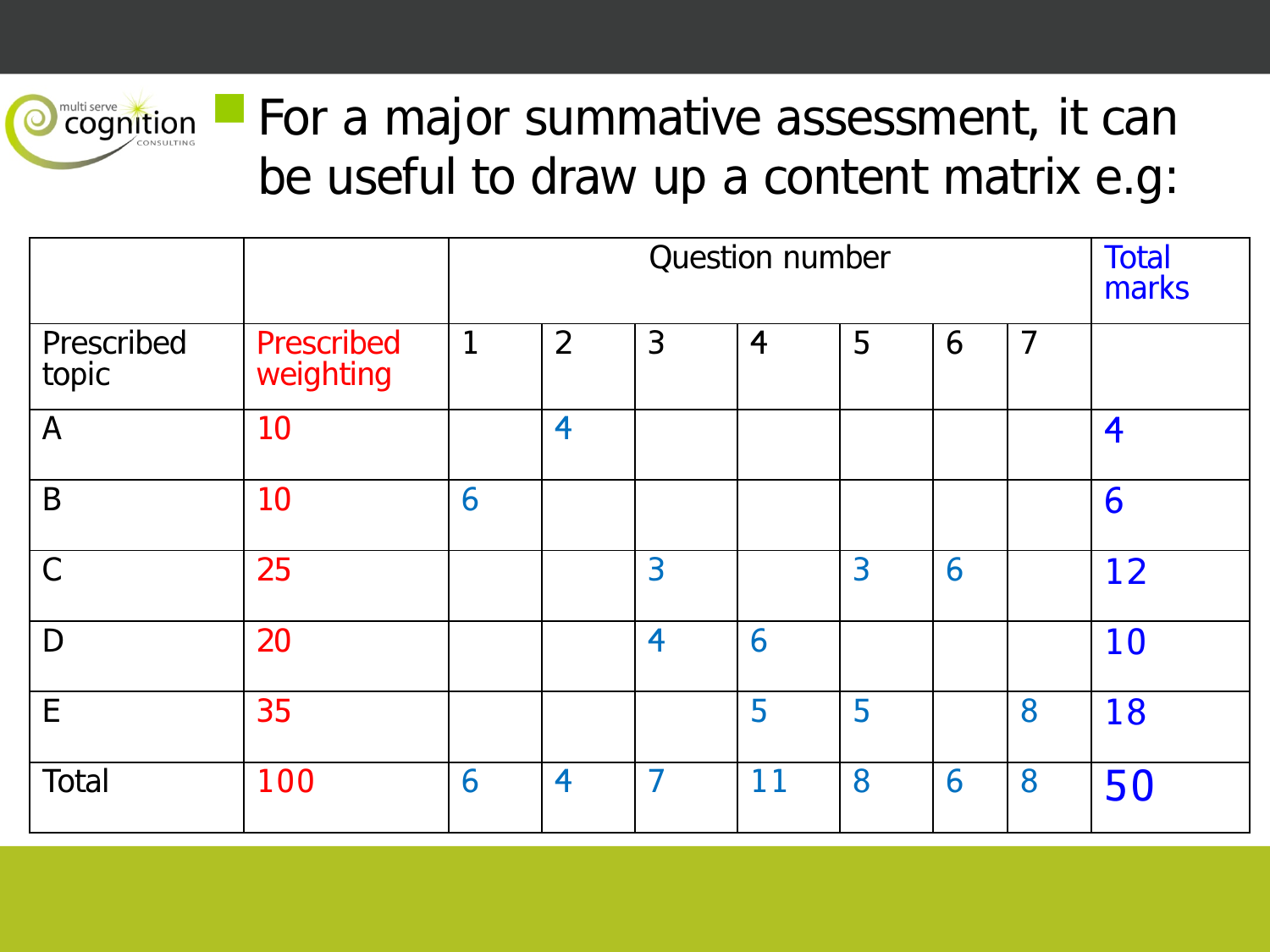

For a major summative assessment, it can be useful to draw up a content matrix e.g:
|  |  | Question number |  |  |  |  |  |  | Total marks |
| --- | --- | --- | --- | --- | --- | --- | --- | --- | --- |
| Prescribed topic | Prescribed weighting | 1 | 2 | 3 | 4 | 5 | 6 | 7 |  |
| A | 10 |  | 4 |  |  |  |  |  | 4 |
| B | 10 | 6 |  |  |  |  |  |  | 6 |
| C | 25 |  |  | 3 |  | 3 | 6 |  | 12 |
| D | 20 |  |  | 4 | 6 |  |  |  | 10 |
| E | 35 |  |  |  | 5 | 5 |  | 8 | 18 |
| Total | 100 | 6 | 4 | 7 | 11 | 8 | 6 | 8 | 50 |